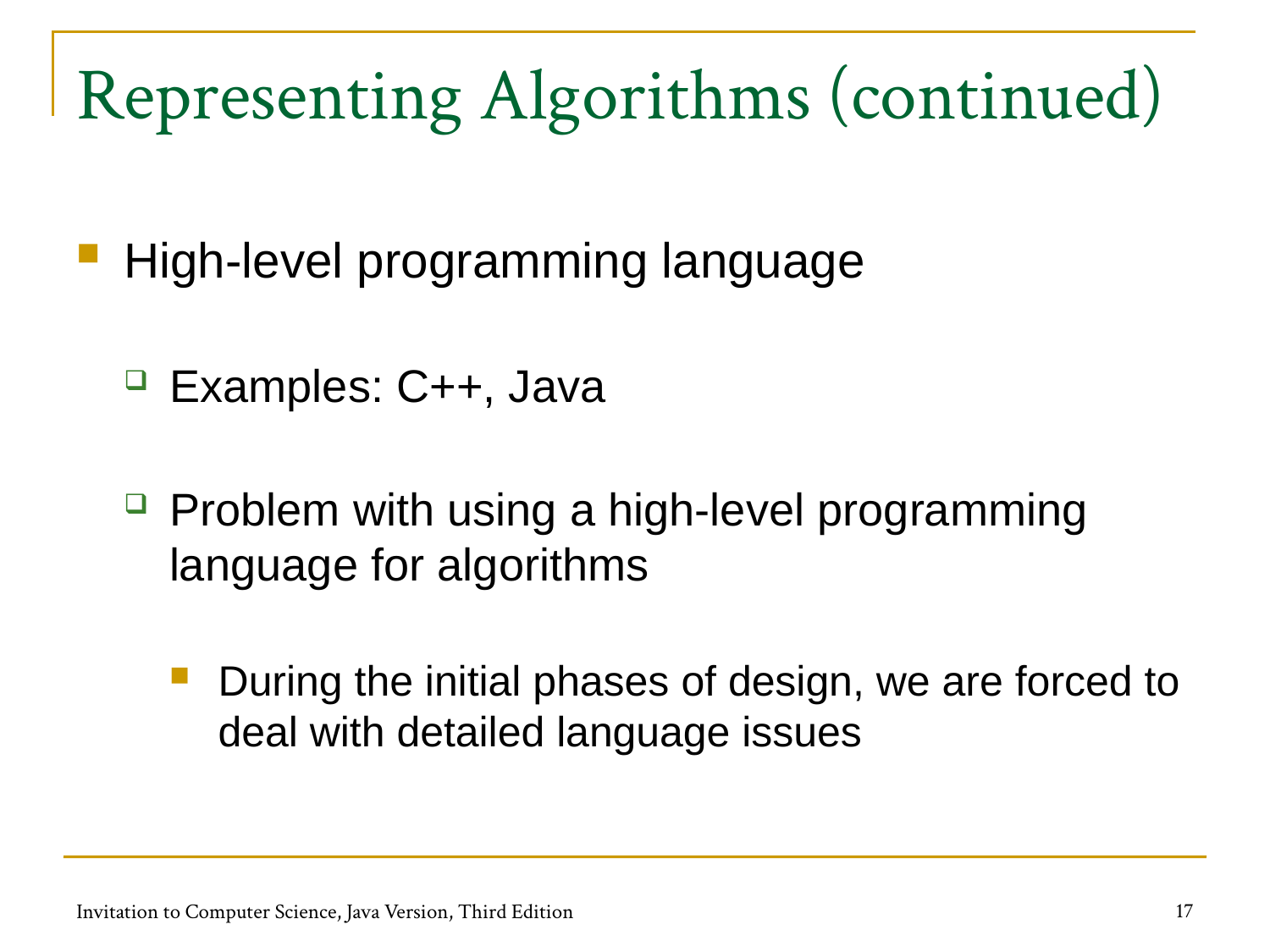

# Representing Algorithms (continued)
High-level programming language
Examples: C++, Java
Problem with using a high-level programming language for algorithms
During the initial phases of design, we are forced to deal with detailed language issues
17
Invitation to Computer Science, Java Version, Third Edition